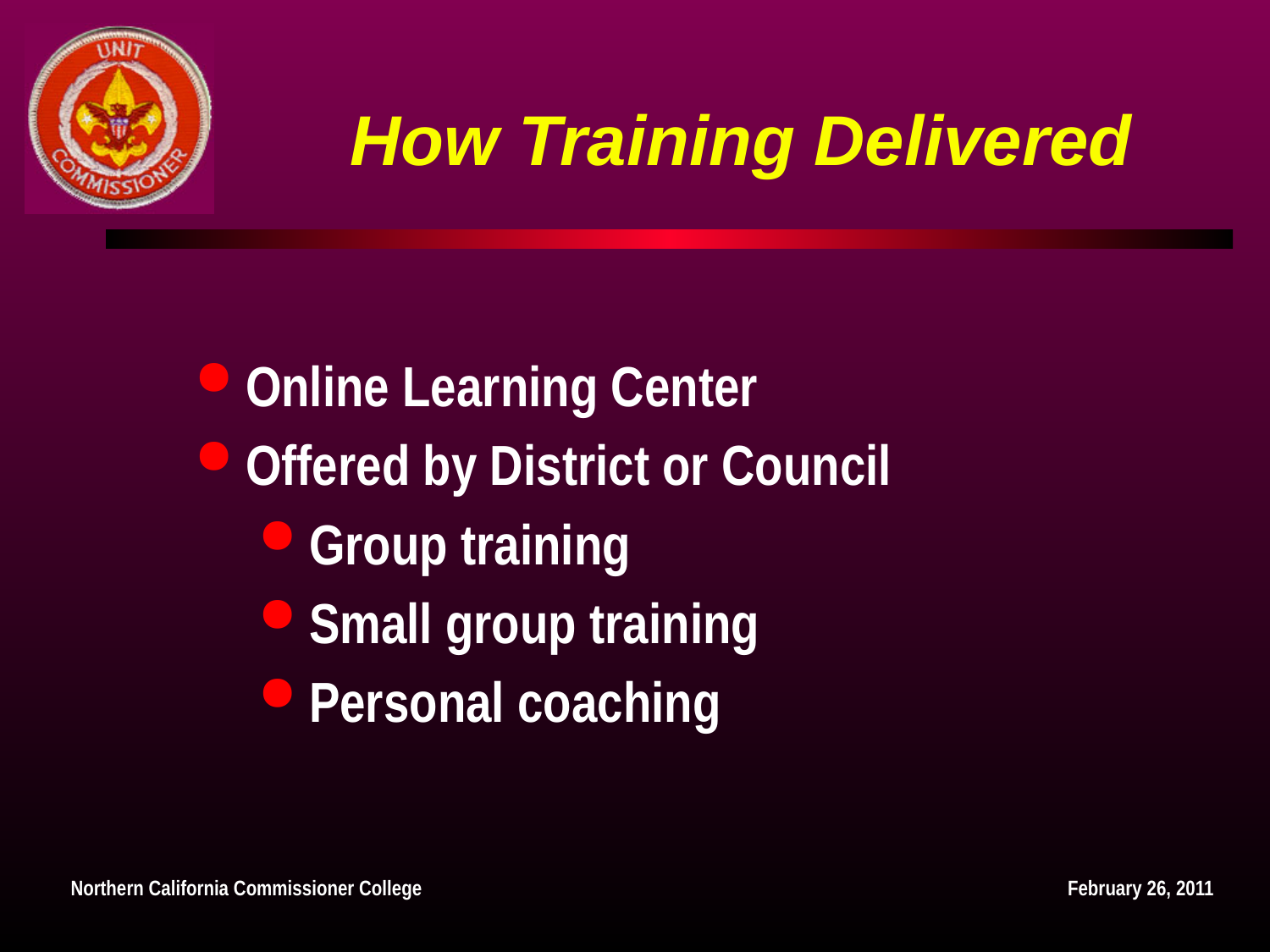

# How Training Delivered
Online Learning Center
Offered by District or Council
Group training
Small group training
Personal coaching